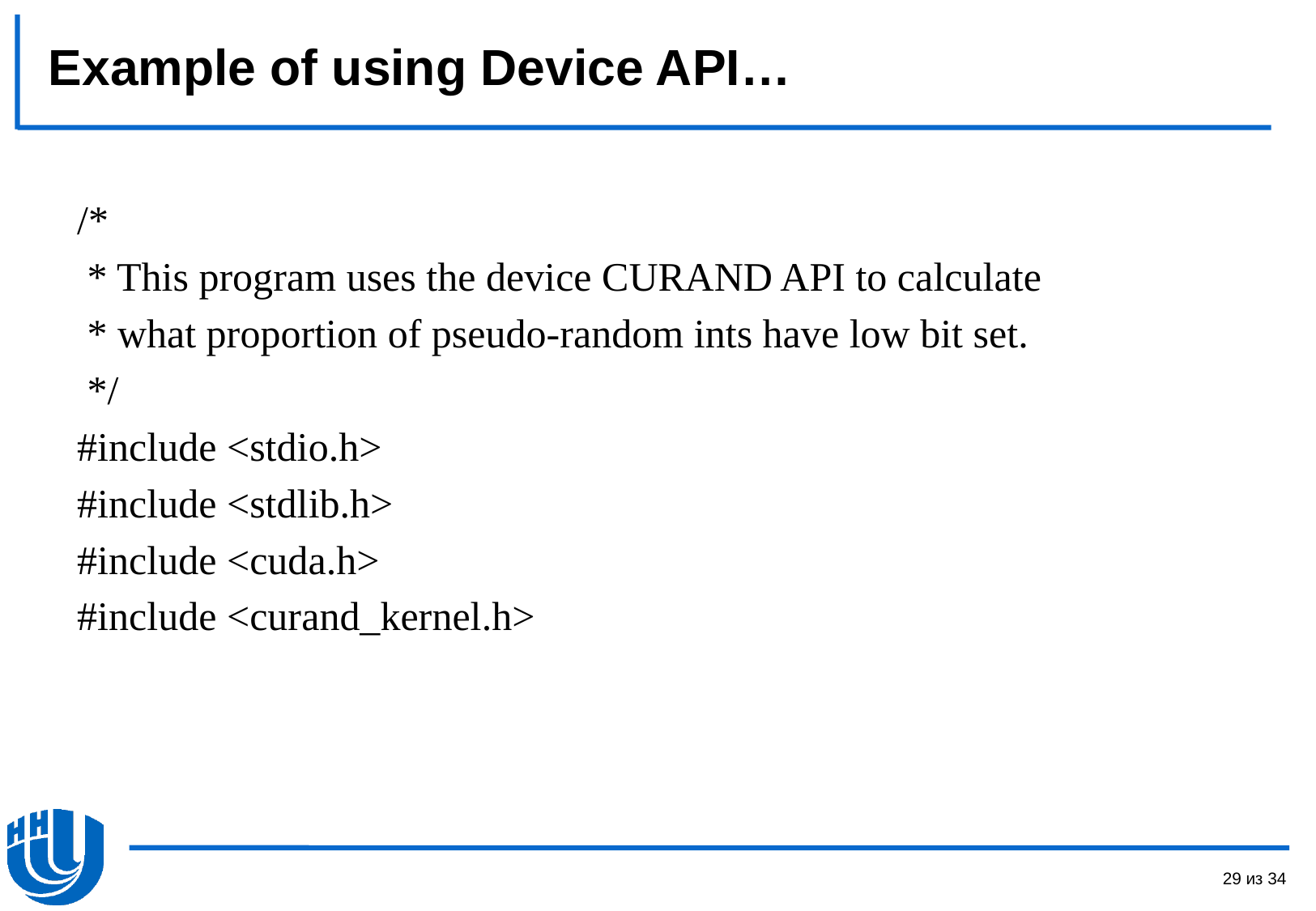

# Example of using Device API…
/*
 * This program uses the device CURAND API to calculate
 * what proportion of pseudo-random ints have low bit set.
 */
#include <stdio.h>
#include <stdlib.h>
#include <cuda.h>
#include <curand_kernel.h>

29